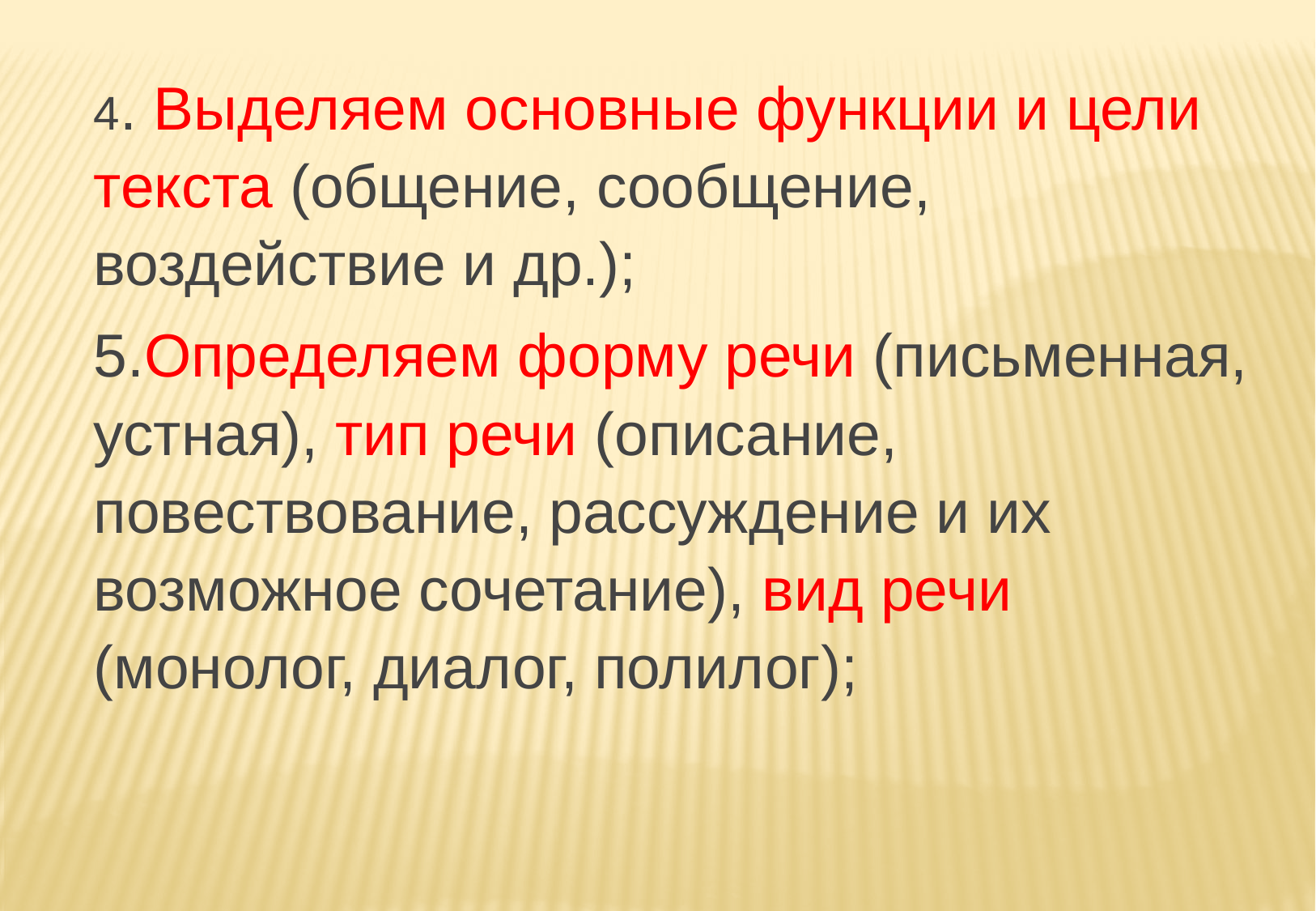

4. Выделяем основные функции и цели текста (общение, сообщение, воздействие и др.);
5.Определяем форму речи (письменная, устная), тип речи (описание, повествование, рассуждение и их возможное сочетание), вид речи (монолог, диалог, полилог);